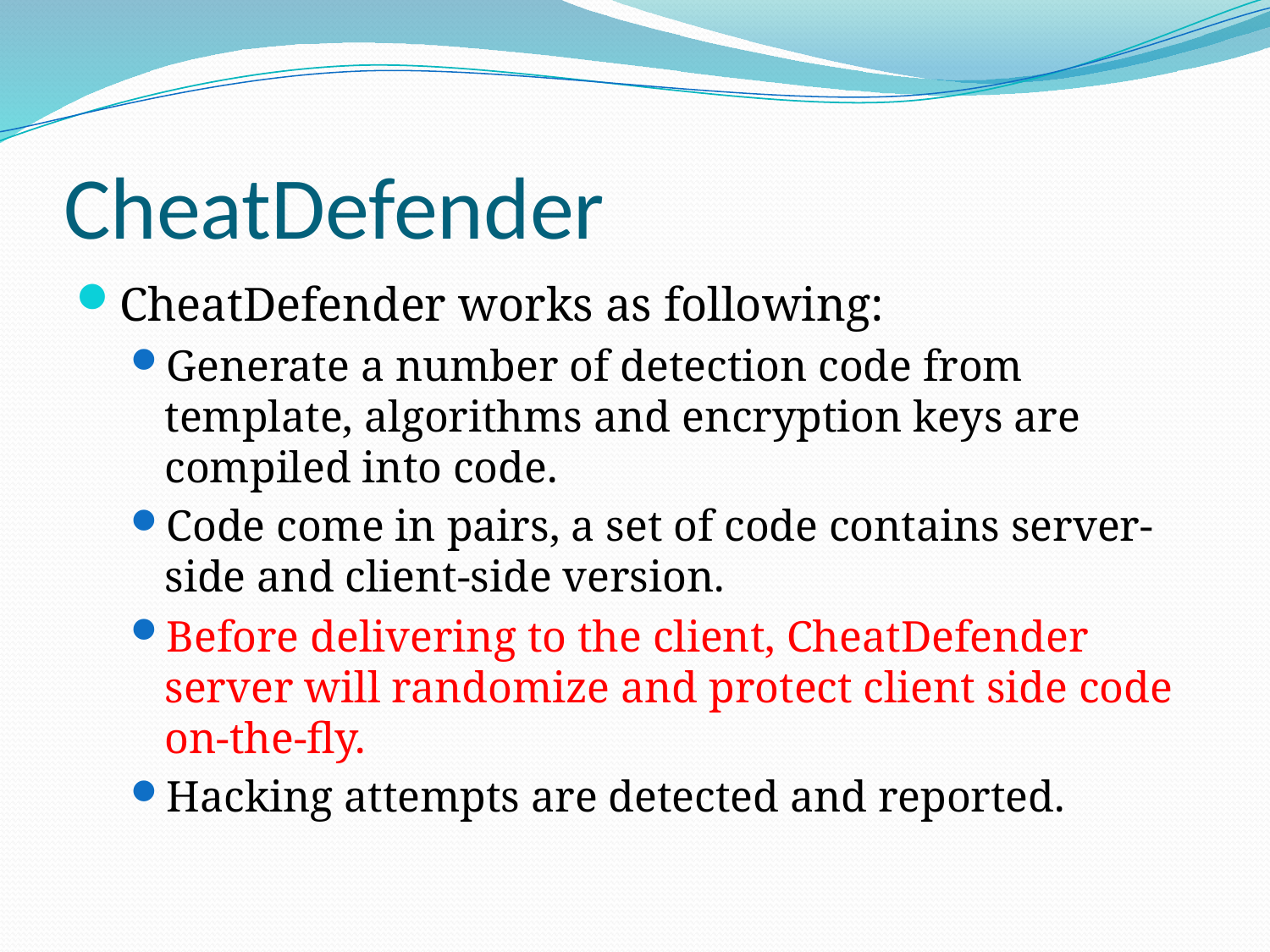

# CheatDefender
CheatDefender works as following:
Generate a number of detection code from template, algorithms and encryption keys are compiled into code.
Code come in pairs, a set of code contains server-side and client-side version.
Before delivering to the client, CheatDefender server will randomize and protect client side code on-the-fly.
Hacking attempts are detected and reported.